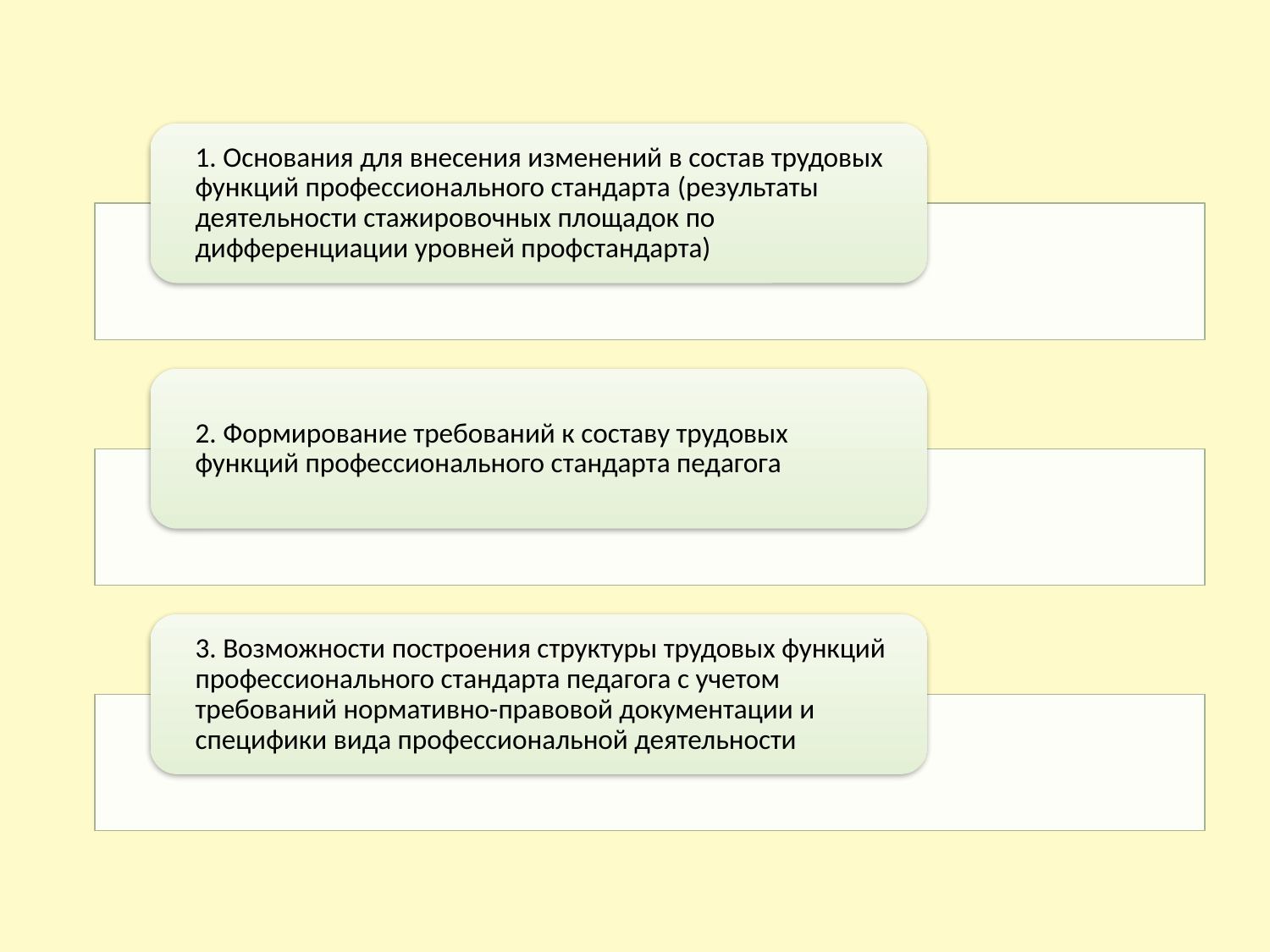

1. Основания для внесения изменений в состав трудовых функций профессионального стандарта (результаты деятельности стажировочных площадок по дифференциации уровней профстандарта)
2. Формирование требований к составу трудовых функций профессионального стандарта педагога
3. Возможности построения структуры трудовых функций профессионального стандарта педагога с учетом требований нормативно-правовой документации и специфики вида профессиональной деятельности